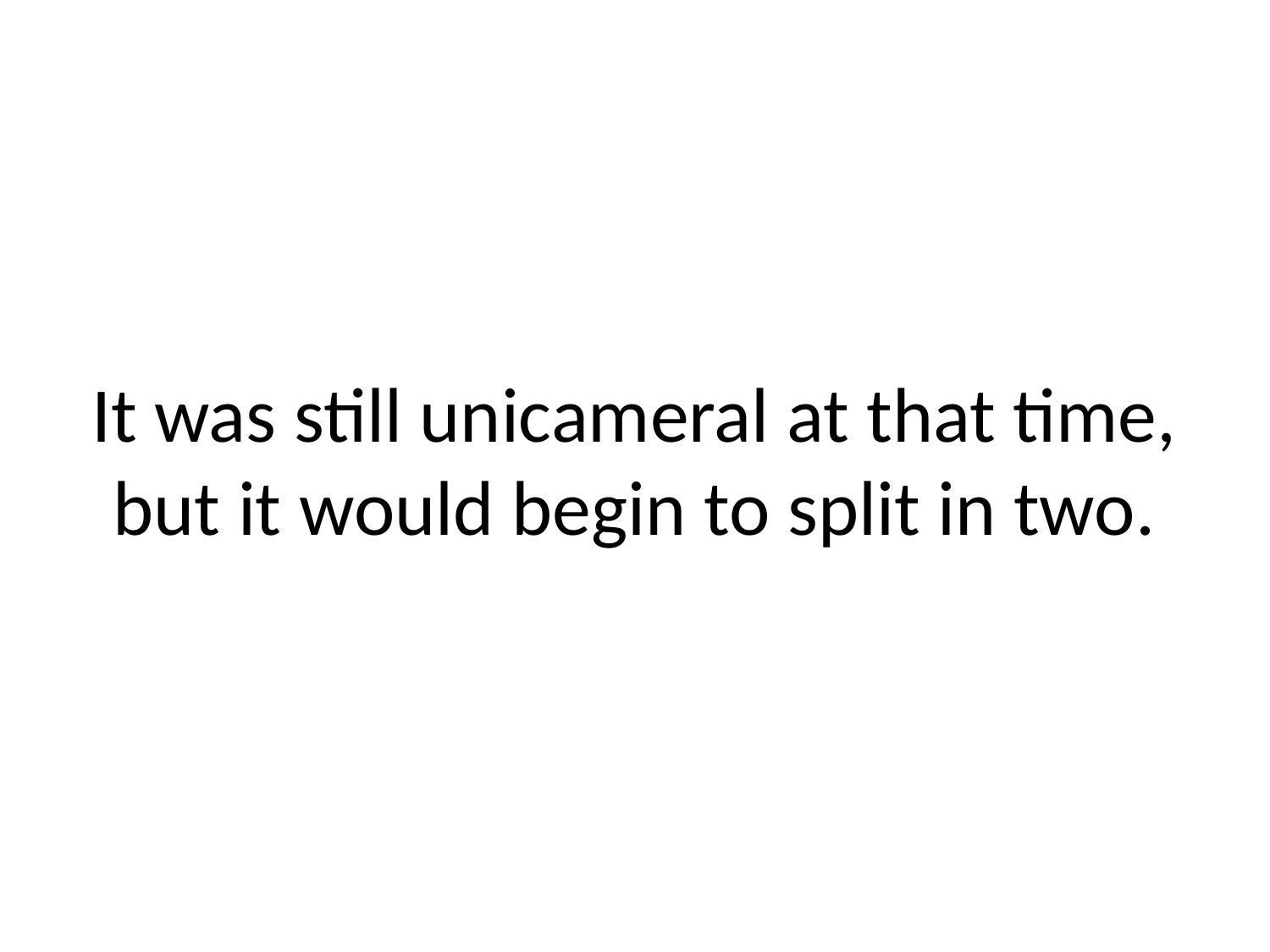

# It was still unicameral at that time, but it would begin to split in two.